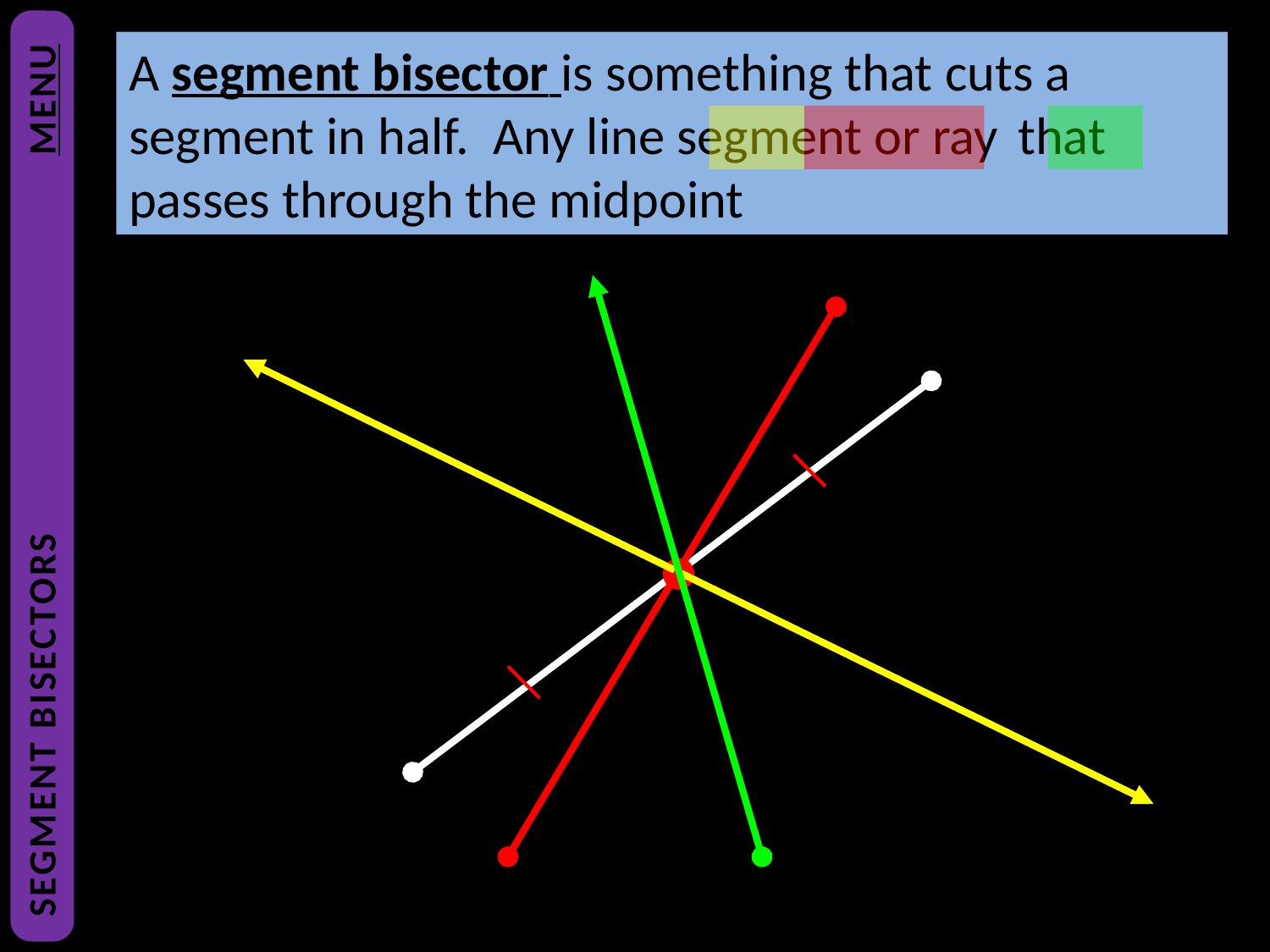

A segment bisector is something that cuts a 	segment in half.  Any line segment or ray 	that passes through the midpoint

SEGMENT BISECTORS			MENU